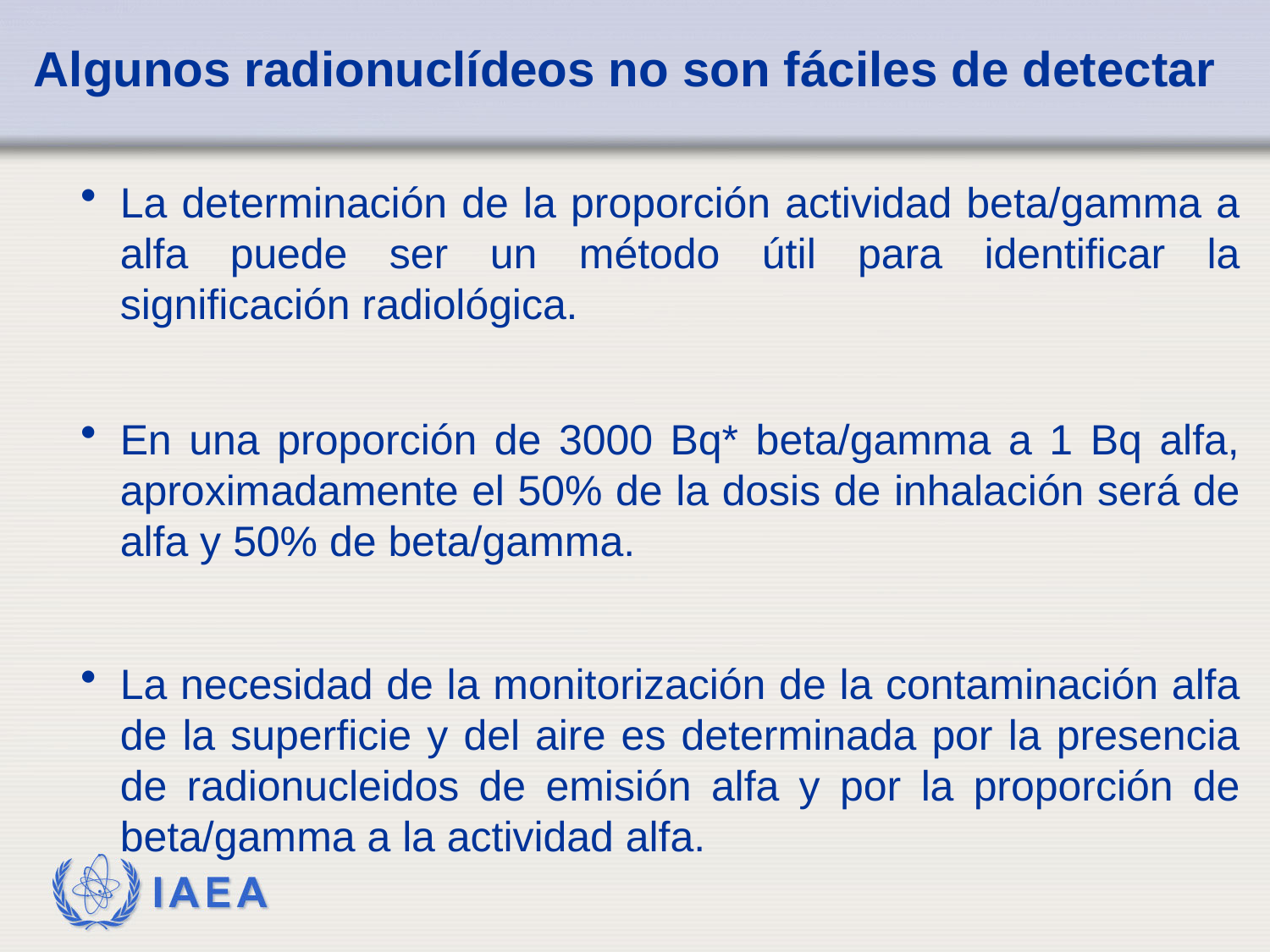

# Algunos radionuclídeos no son fáciles de detectar
La determinación de la proporción actividad beta/gamma a alfa puede ser un método útil para identificar la significación radiológica.

En una proporción de 3000 Bq* beta/gamma a 1 Bq alfa, aproximadamente el 50% de la dosis de inhalación será de alfa y 50% de beta/gamma.

La necesidad de la monitorización de la contaminación alfa de la superficie y del aire es determinada por la presencia de radionucleidos de emisión alfa y por la proporción de beta/gamma a la actividad alfa.